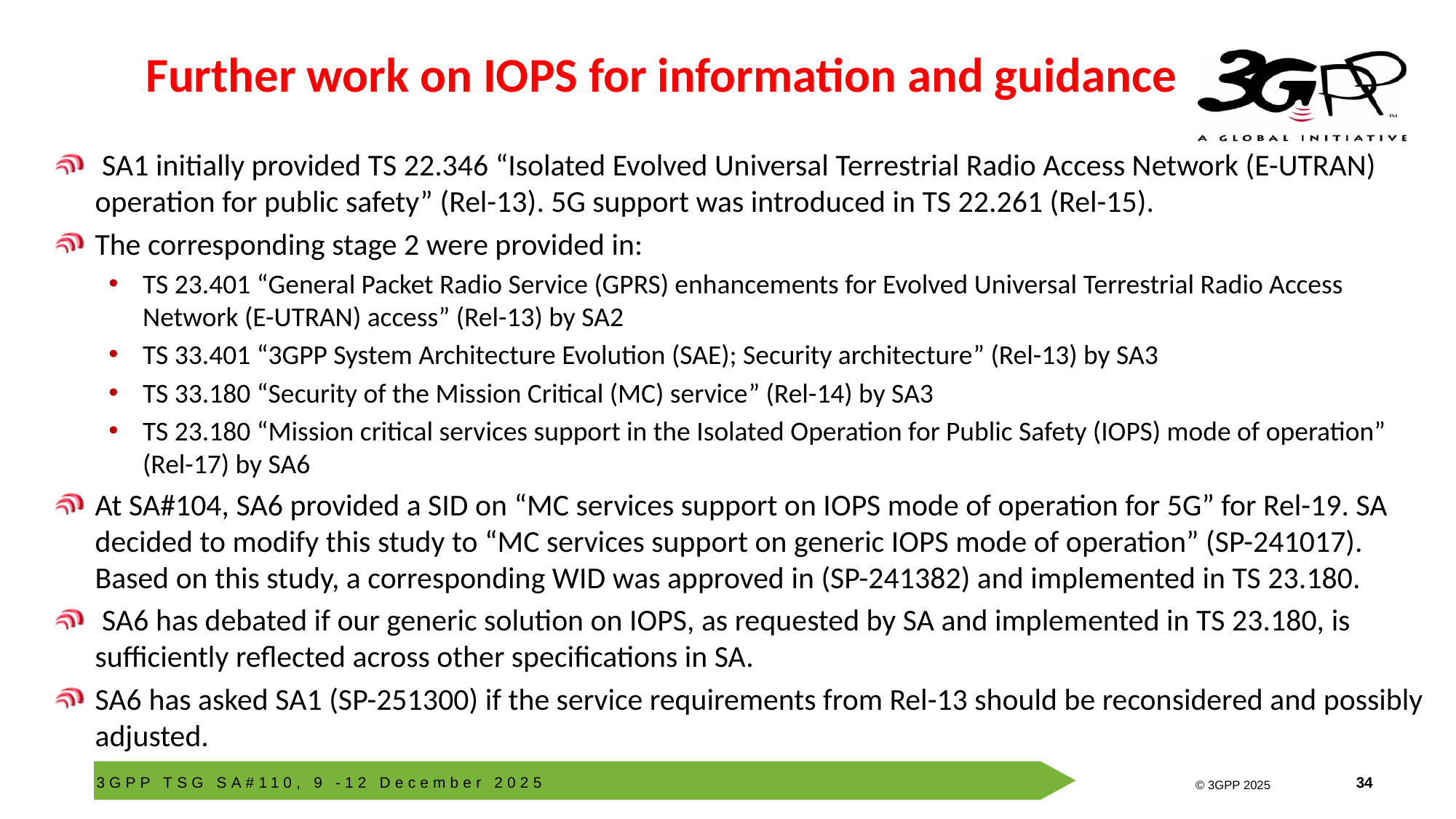

# Further work on IOPS for information and guidance
 SA1 initially provided TS 22.346 “Isolated Evolved Universal Terrestrial Radio Access Network (E-UTRAN) operation for public safety” (Rel-13). 5G support was introduced in TS 22.261 (Rel-15).
The corresponding stage 2 were provided in:
TS 23.401 “General Packet Radio Service (GPRS) enhancements for Evolved Universal Terrestrial Radio Access Network (E-UTRAN) access” (Rel-13) by SA2
TS 33.401 “3GPP System Architecture Evolution (SAE); Security architecture” (Rel-13) by SA3
TS 33.180 “Security of the Mission Critical (MC) service” (Rel-14) by SA3
TS 23.180 “Mission critical services support in the Isolated Operation for Public Safety (IOPS) mode of operation” (Rel-17) by SA6
At SA#104, SA6 provided a SID on “MC services support on IOPS mode of operation for 5G” for Rel-19. SA decided to modify this study to “MC services support on generic IOPS mode of operation” (SP-241017). Based on this study, a corresponding WID was approved in (SP-241382) and implemented in TS 23.180.
 SA6 has debated if our generic solution on IOPS, as requested by SA and implemented in TS 23.180, is sufficiently reflected across other specifications in SA.
SA6 has asked SA1 (SP-251300) if the service requirements from Rel-13 should be reconsidered and possibly adjusted.